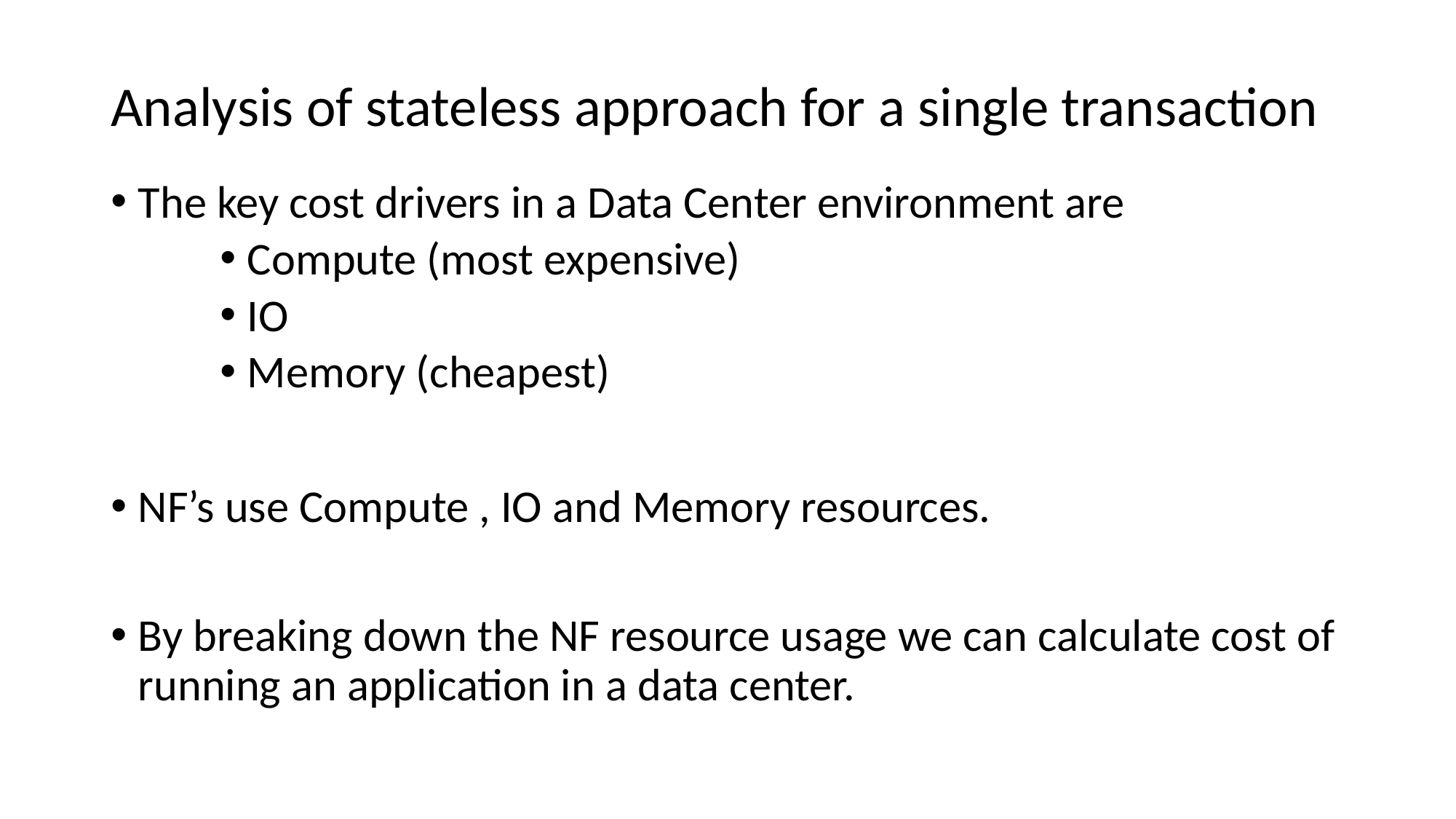

# Analysis of stateless approach for a single transaction
The key cost drivers in a Data Center environment are
Compute (most expensive)
IO
Memory (cheapest)

NF’s use Compute , IO and Memory resources.

By breaking down the NF resource usage we can calculate cost of running an application in a data center.